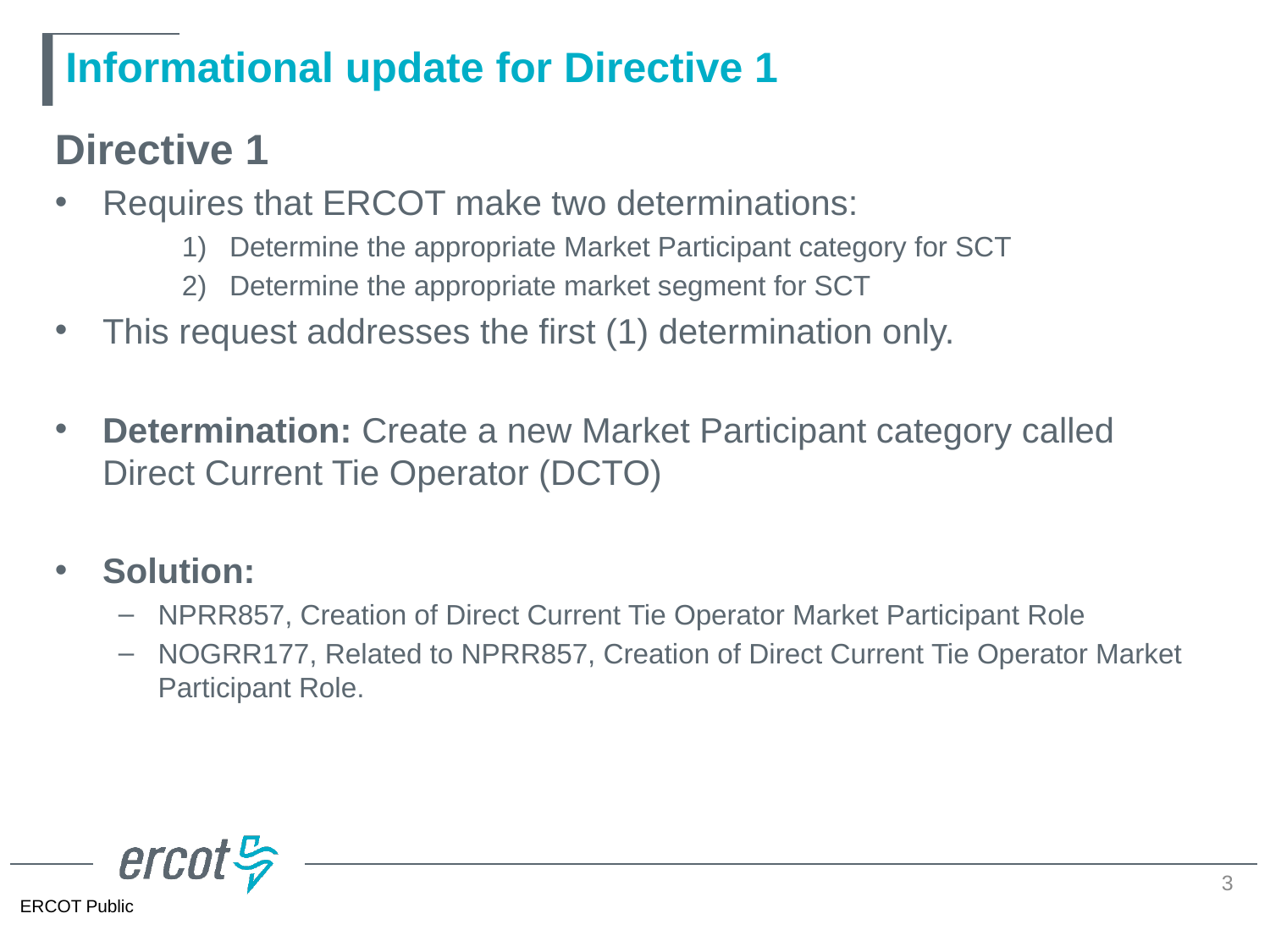

# Informational update for Directive 1
Directive 1
Requires that ERCOT make two determinations:
Determine the appropriate Market Participant category for SCT
Determine the appropriate market segment for SCT
This request addresses the first (1) determination only.

Determination: Create a new Market Participant category called Direct Current Tie Operator (DCTO)

Solution:
NPRR857, Creation of Direct Current Tie Operator Market Participant Role
NOGRR177, Related to NPRR857, Creation of Direct Current Tie Operator Market Participant Role.

3